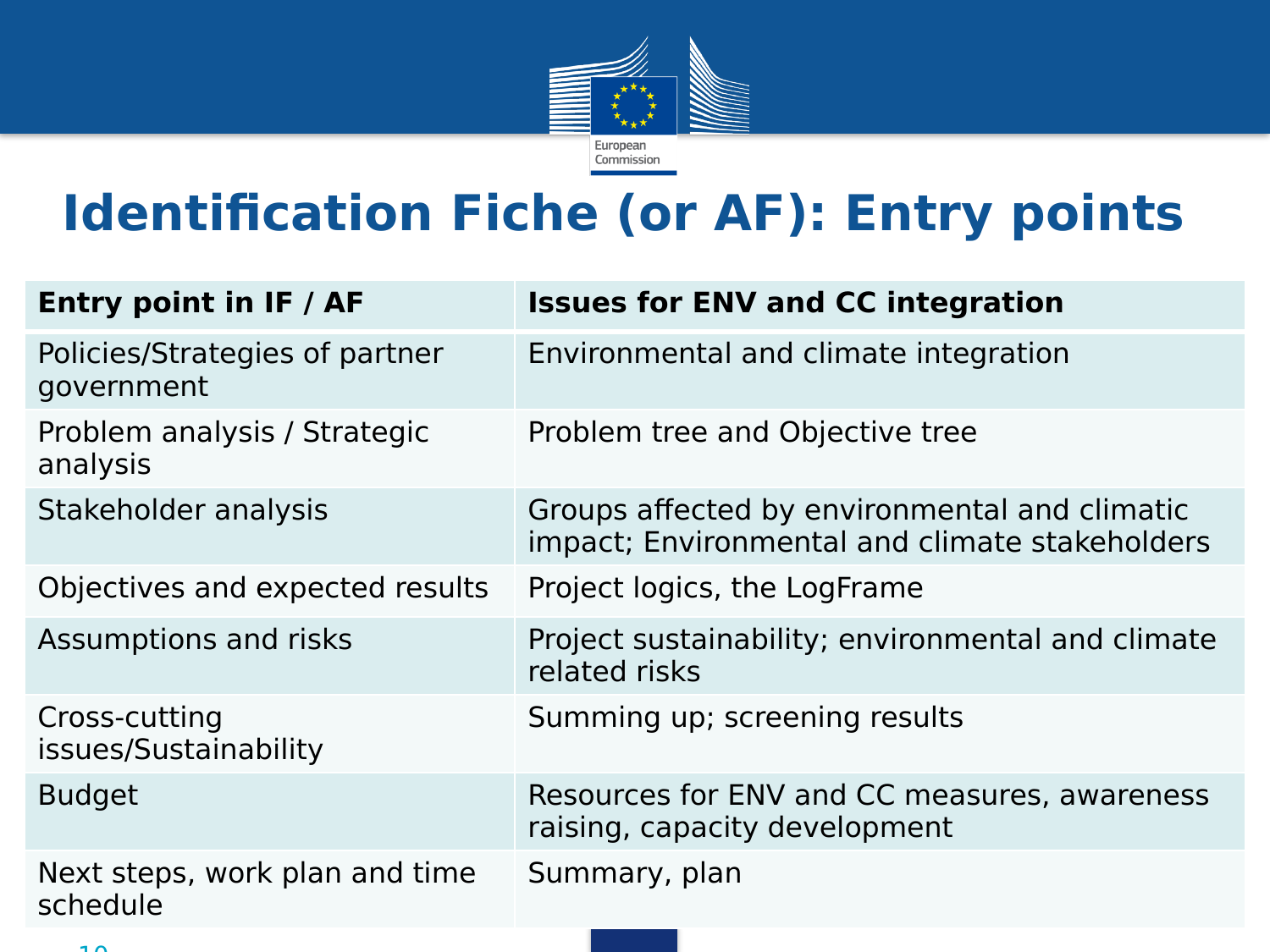

# Identification Fiche (or AF): Entry points
| Entry point in IF / AF | Issues for ENV and CC integration |
| --- | --- |
| Policies/Strategies of partner government | Environmental and climate integration |
| Problem analysis / Strategic analysis | Problem tree and Objective tree |
| Stakeholder analysis | Groups affected by environmental and climatic impact; Environmental and climate stakeholders |
| Objectives and expected results | Project logics, the LogFrame |
| Assumptions and risks | Project sustainability; environmental and climate related risks |
| Cross-cutting issues/Sustainability | Summing up; screening results |
| Budget | Resources for ENV and CC measures, awareness raising, capacity development |
| Next steps, work plan and time schedule | Summary, plan |
10